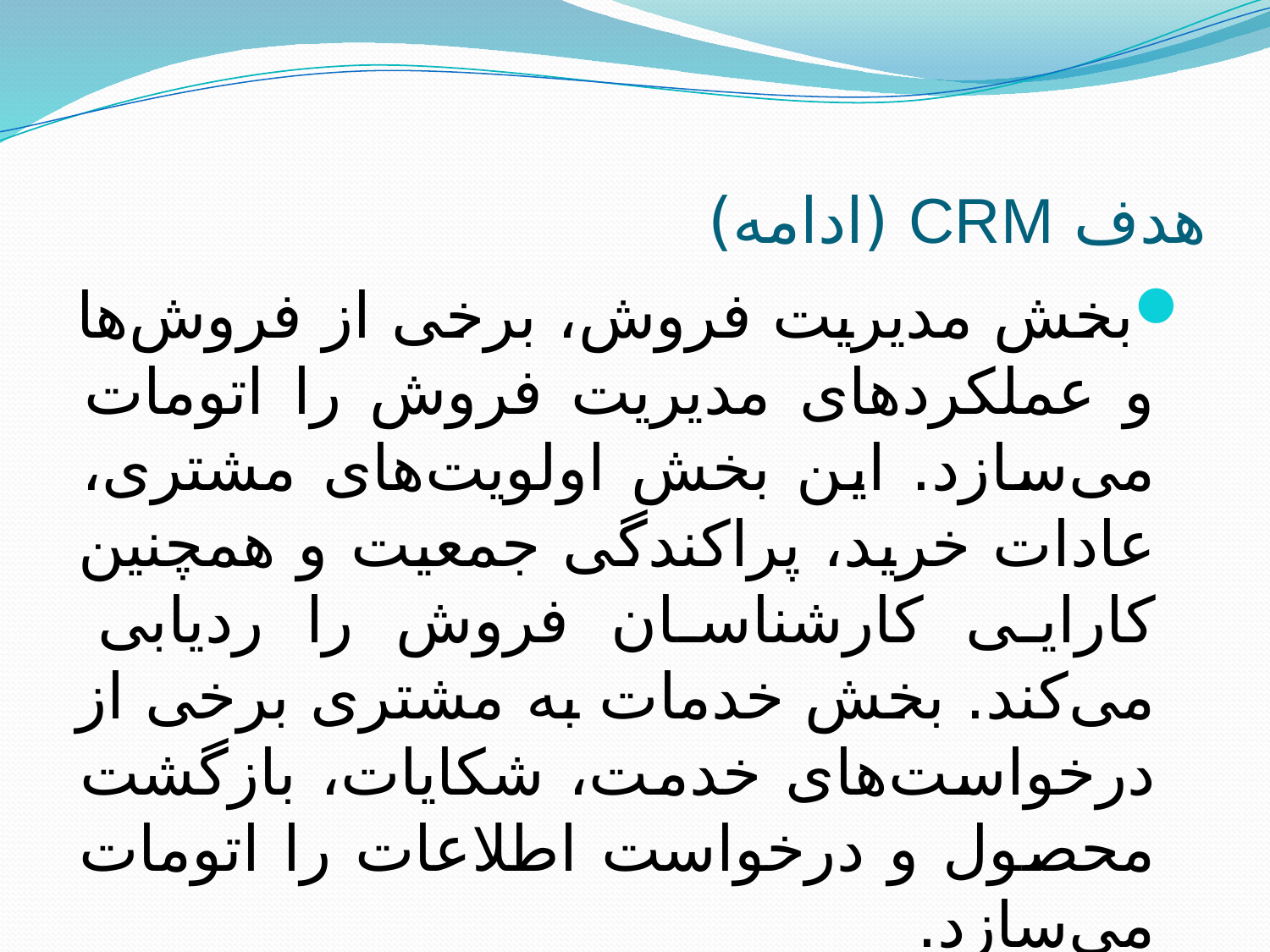

# هدف CRM (ادامه)
بخش مدیریت فروش، برخی از فروش‌ها و عملكردهای مدیریت فروش را اتومات می‌سازد. این بخش اولویت‌های مشتری، عادات خرید، پراكندگی جمعیت و همچنین كارایی كارشناسان فروش را ردیابی می‌كند. بخش خدمات به مشتری برخی از درخواست‌های خدمت، شكایات، بازگشت محصول و درخواست اطلاعات را اتومات می‌سازد.